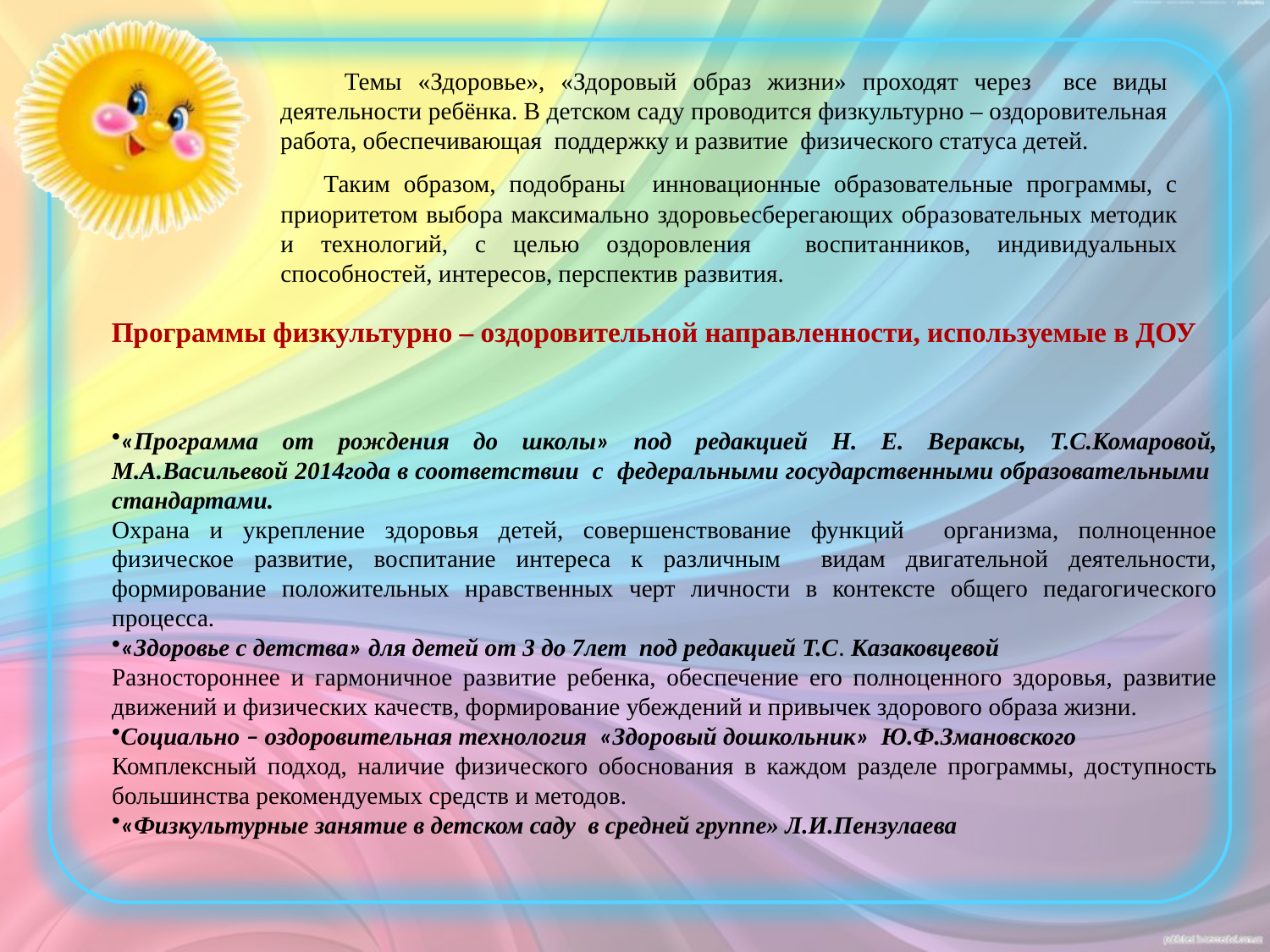

Темы «Здоровье», «Здоровый образ жизни» проходят через  все виды деятельности ребёнка. В детском саду проводится физкультурно – оздоровительная работа, обеспечивающая  поддержку и развитие  физического статуса детей.

   Таким образом, подобраны  инновационные образовательные программы, с приоритетом выбора максимально здоровьесберегающих образовательных методик и технологий, с целью оздоровления  воспитанников, индивидуальных способностей, интересов, перспектив развития.
Программы физкультурно – оздоровительной направленности, используемые в ДОУ
«Программа от рождения до школы» под редакцией Н. Е. Вераксы, Т.С.Комаровой, М.А.Васильевой 2014года в соответствии  с  федеральными государственными образовательными  стандартами.
Охрана и укрепление здоровья детей, совершенствование функций  организма, полноценное физическое развитие, воспитание интереса к различным  видам двигательной деятельности, формирование положительных нравственных черт личности в контексте общего педагогического процесса.
«Здоровье с детства» для детей от 3 до 7лет  под редакцией Т.С. Казаковцевой
Разностороннее и гармоничное развитие ребенка, обеспечение его полноценного здоровья, развитие движений и физических качеств, формирование убеждений и привычек здорового образа жизни.
Социально – оздоровительная технология  «Здоровый дошкольник»  Ю.Ф.Змановского
Комплексный подход, наличие физического обоснования в каждом разделе программы, доступность большинства рекомендуемых средств и методов.
«Физкультурные занятие в детском саду  в средней группе» Л.И.Пензулаева